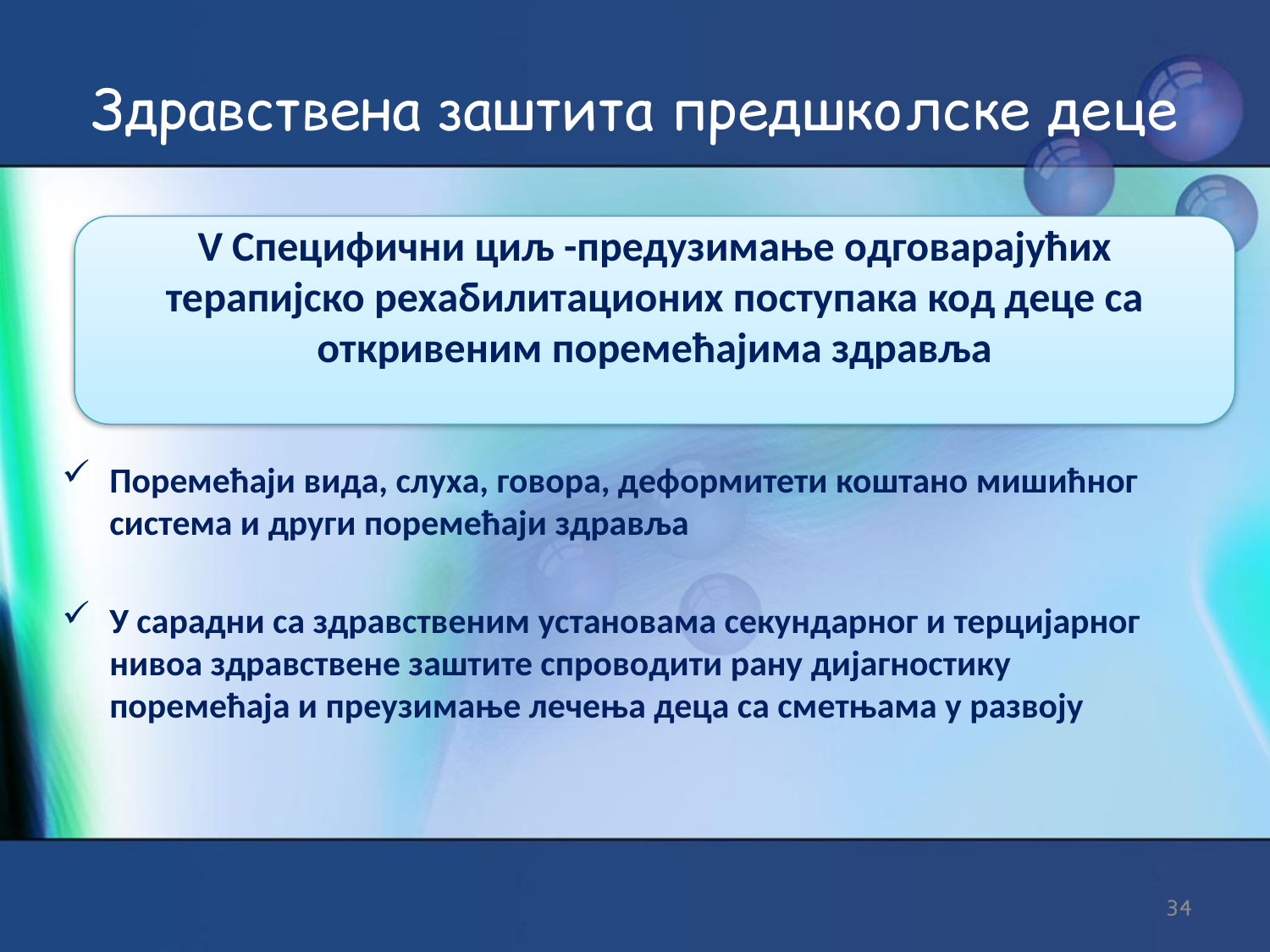

# Здравствена заштита предшколске деце

Поремећаји вида, слуха, говора, деформитети коштано мишићног система и други поремећаји здравља

У сарадни са здравственим установама секундарног и терцијарног нивоа здравствене заштите спроводити рану дијагностику поремећаја и преузимање лечења деца са сметњама у развоју
V Специфични циљ -предузимање одговарајућих терапијско рехабилитационих поступака код деце са откривеним поремећајима здравља

34